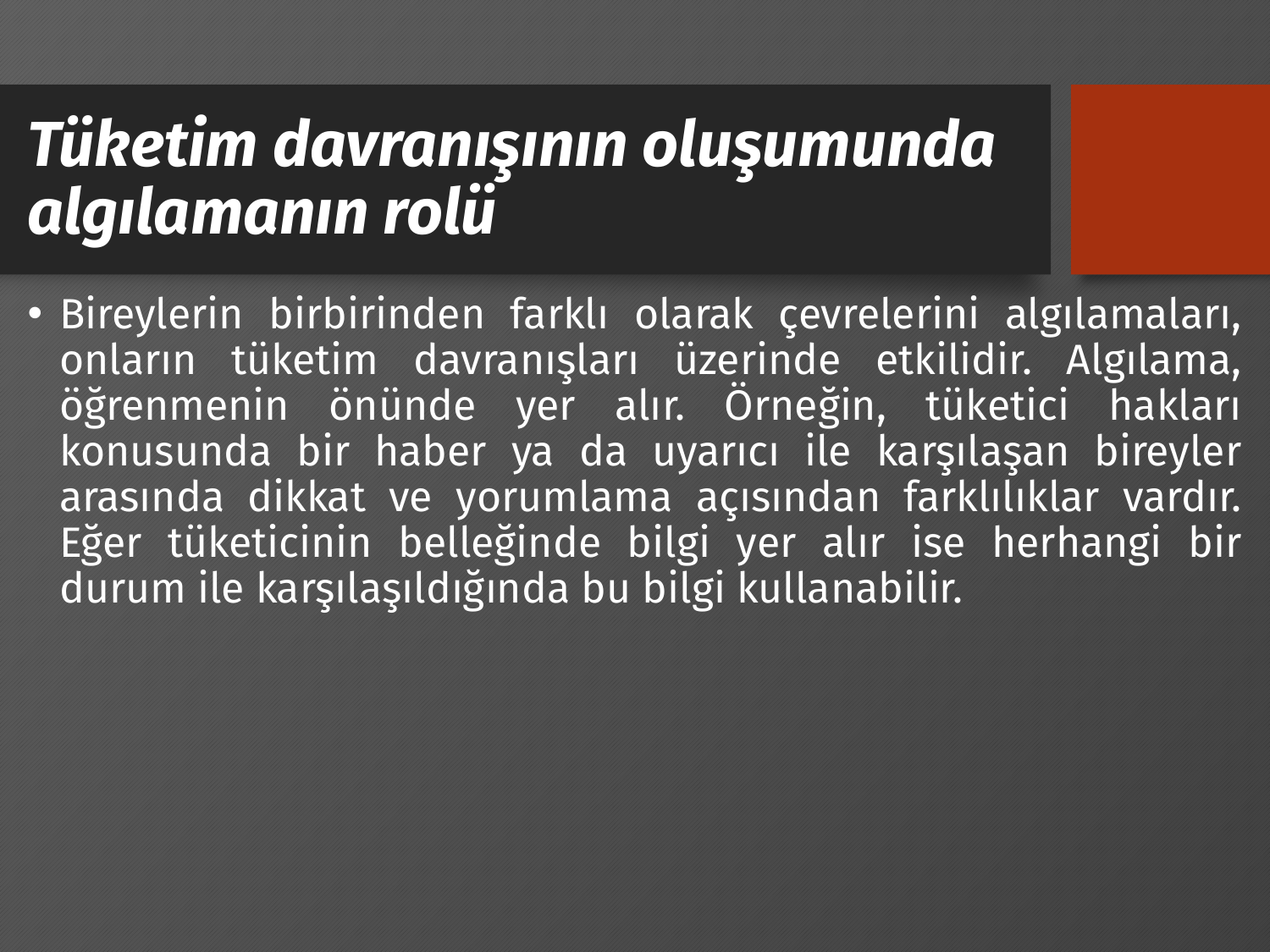

# Tüketim davranışının oluşumunda algılamanın rolü
Bireylerin birbirinden farklı olarak çevrelerini algılamaları, onların tüketim davranışları üzerinde etkilidir. Algılama, öğrenmenin önünde yer alır. Örneğin, tüketici hakları konusunda bir haber ya da uyarıcı ile karşılaşan bireyler arasında dikkat ve yorumlama açısından farklılıklar vardır. Eğer tüketicinin belleğinde bilgi yer alır ise herhangi bir durum ile karşılaşıldığında bu bilgi kullanabilir.